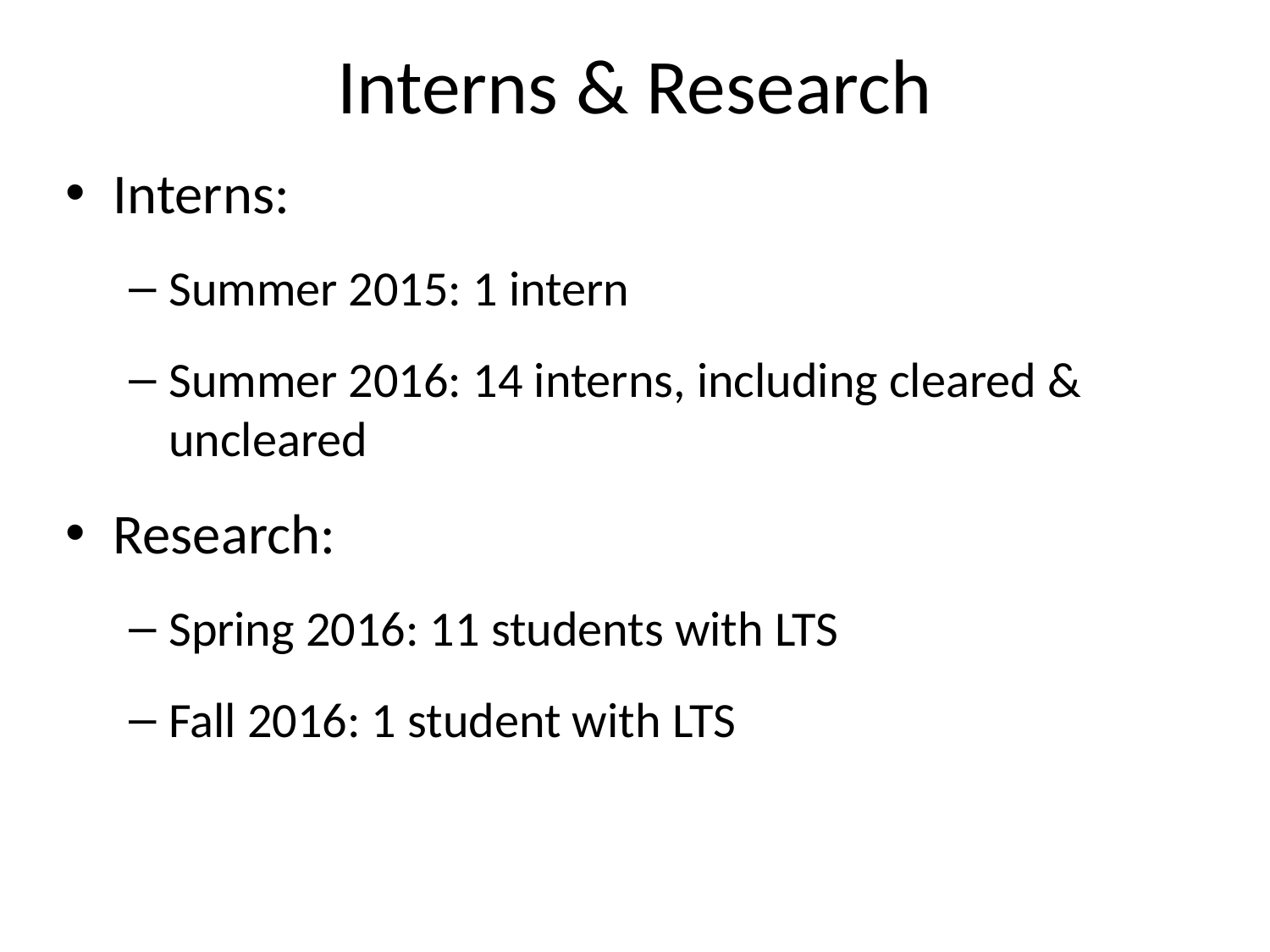

# Interns & Research
Interns:
Summer 2015: 1 intern
Summer 2016: 14 interns, including cleared & uncleared
Research:
Spring 2016: 11 students with LTS
Fall 2016: 1 student with LTS